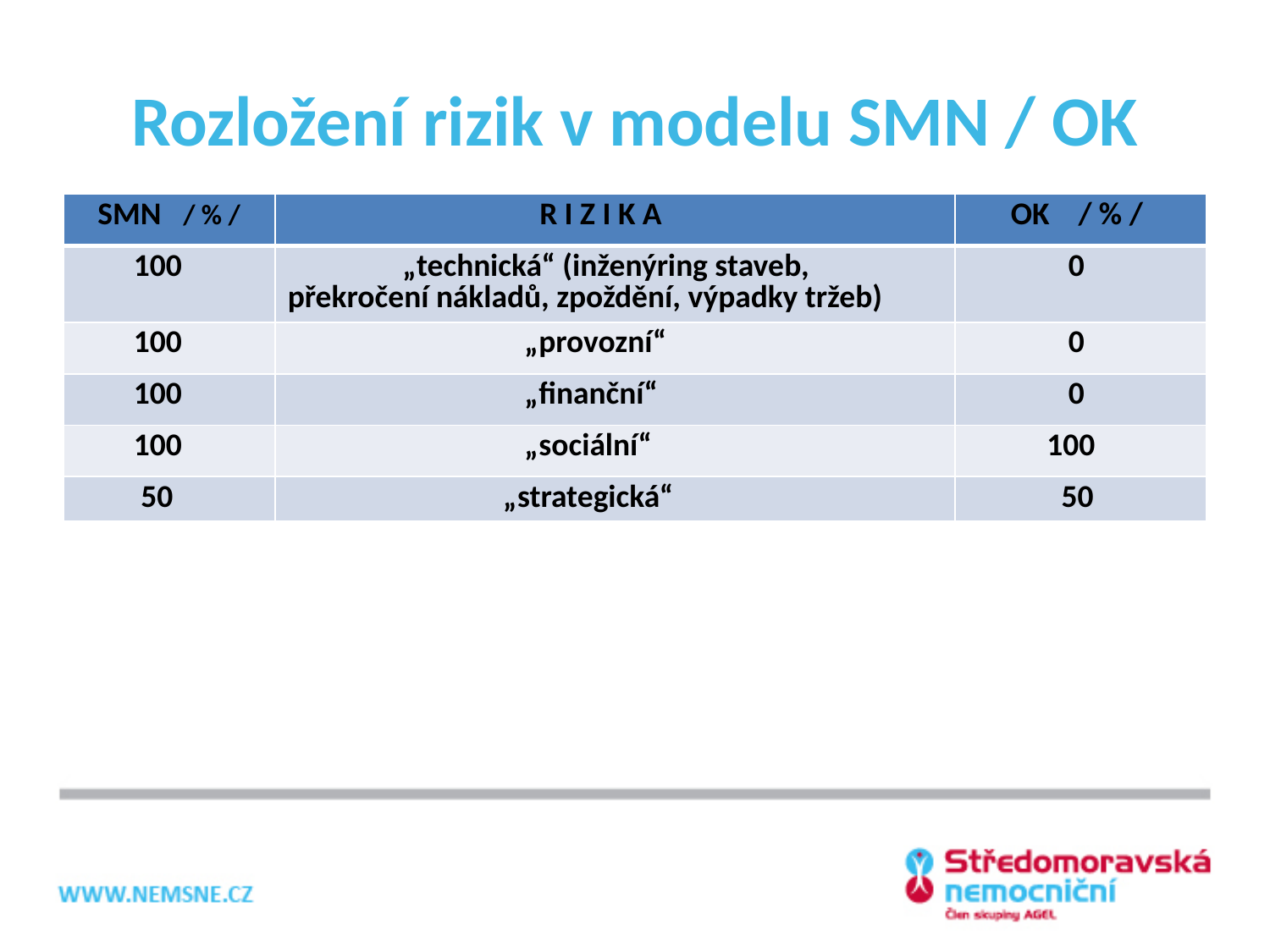

# Rozložení rizik v modelu SMN / OK
| SMN / % / | R I Z I K A | OK / % / |
| --- | --- | --- |
| 100 | „technická“ (inženýring staveb, překročení nákladů, zpoždění, výpadky tržeb) | 0 |
| 100 | „provozní“ | 0 |
| 100 | „finanční“ | 0 |
| 100 | „sociální“ | 100 |
| 50 | „strategická“ | 50 |